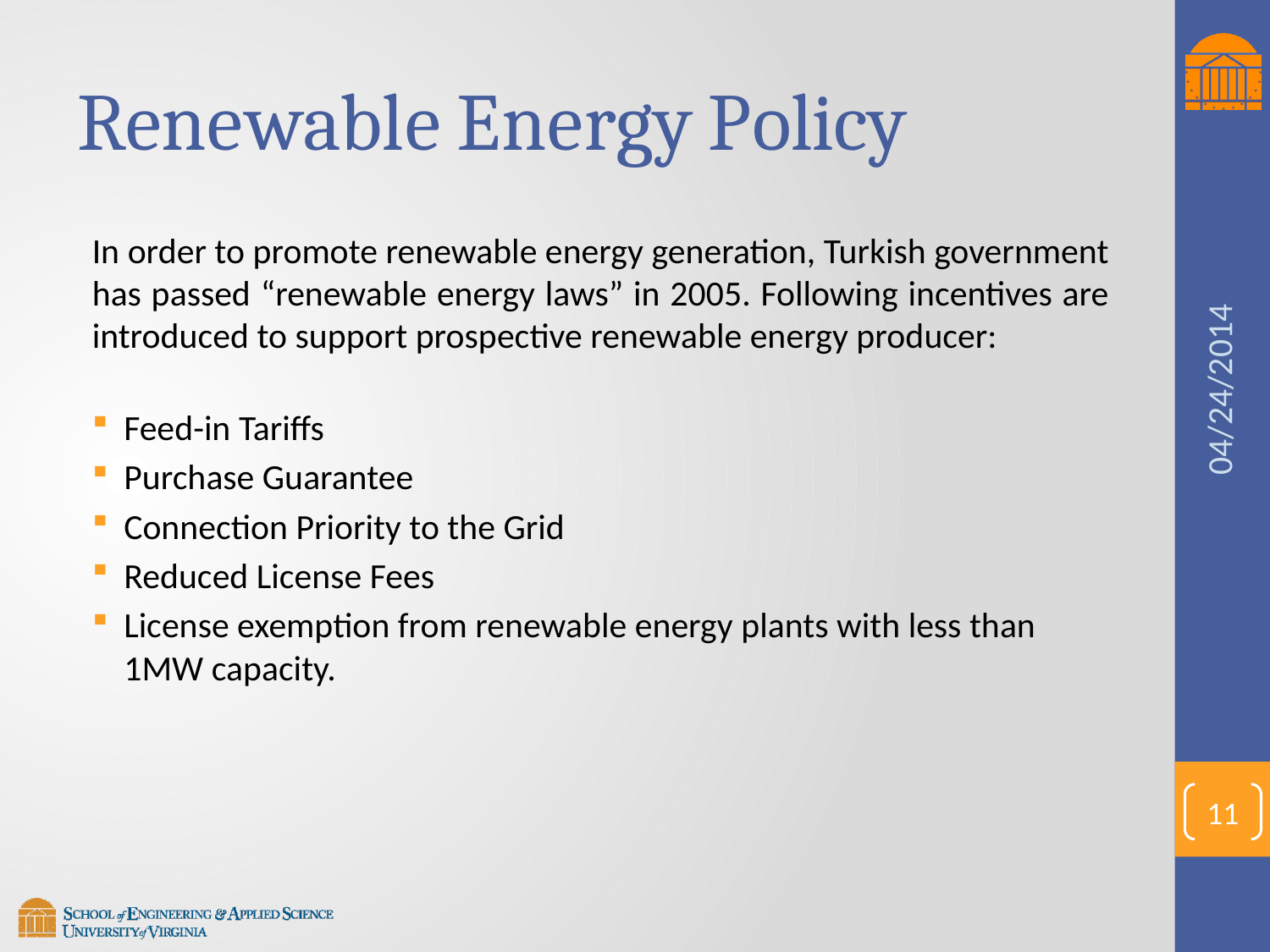

# Renewable Energy Policy
In order to promote renewable energy generation, Turkish government has passed “renewable energy laws” in 2005. Following incentives are introduced to support prospective renewable energy producer:

Feed-in Tariffs
Purchase Guarantee
Connection Priority to the Grid
Reduced License Fees
License exemption from renewable energy plants with less than 1MW capacity.

04/24/2014
11